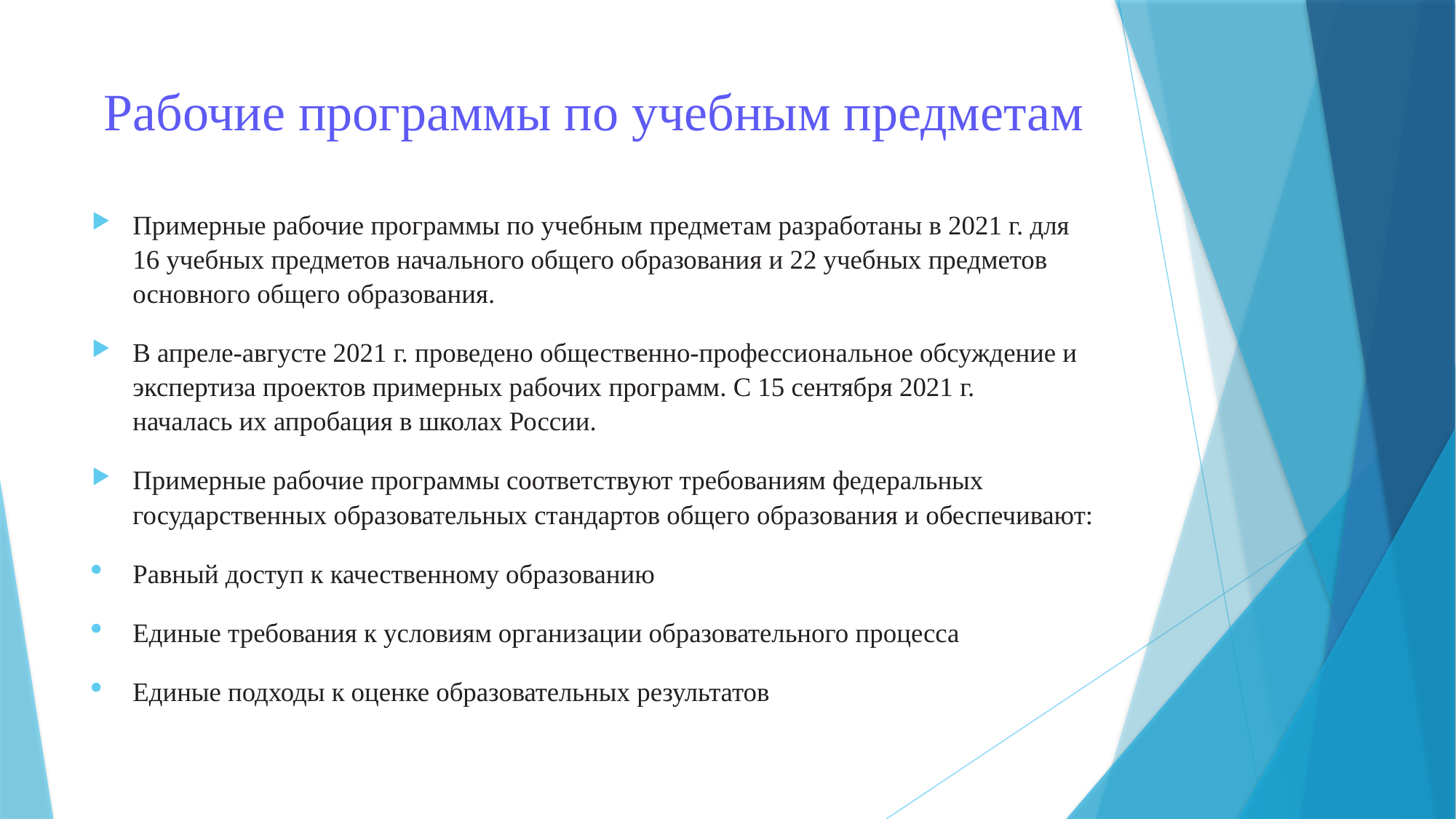

# Рабочие программы по учебным предметам
Примерные рабочие программы по учебным предметам разработаны в 2021 г. для 16 учебных предметов начального общего образования и 22 учебных предметов основного общего образования.
В апреле-августе 2021 г. проведено общественно-профессиональное обсуждение и экспертиза проектов примерных рабочих программ. С 15 сентября 2021 г. началась их апробация в школах России.
Примерные рабочие программы соответствуют требованиям федеральных государственных образовательных стандартов общего образования и обеспечивают:
Равный доступ к качественному образованию
Единые требования к условиям организации образовательного процесса
Единые подходы к оценке образовательных результатов